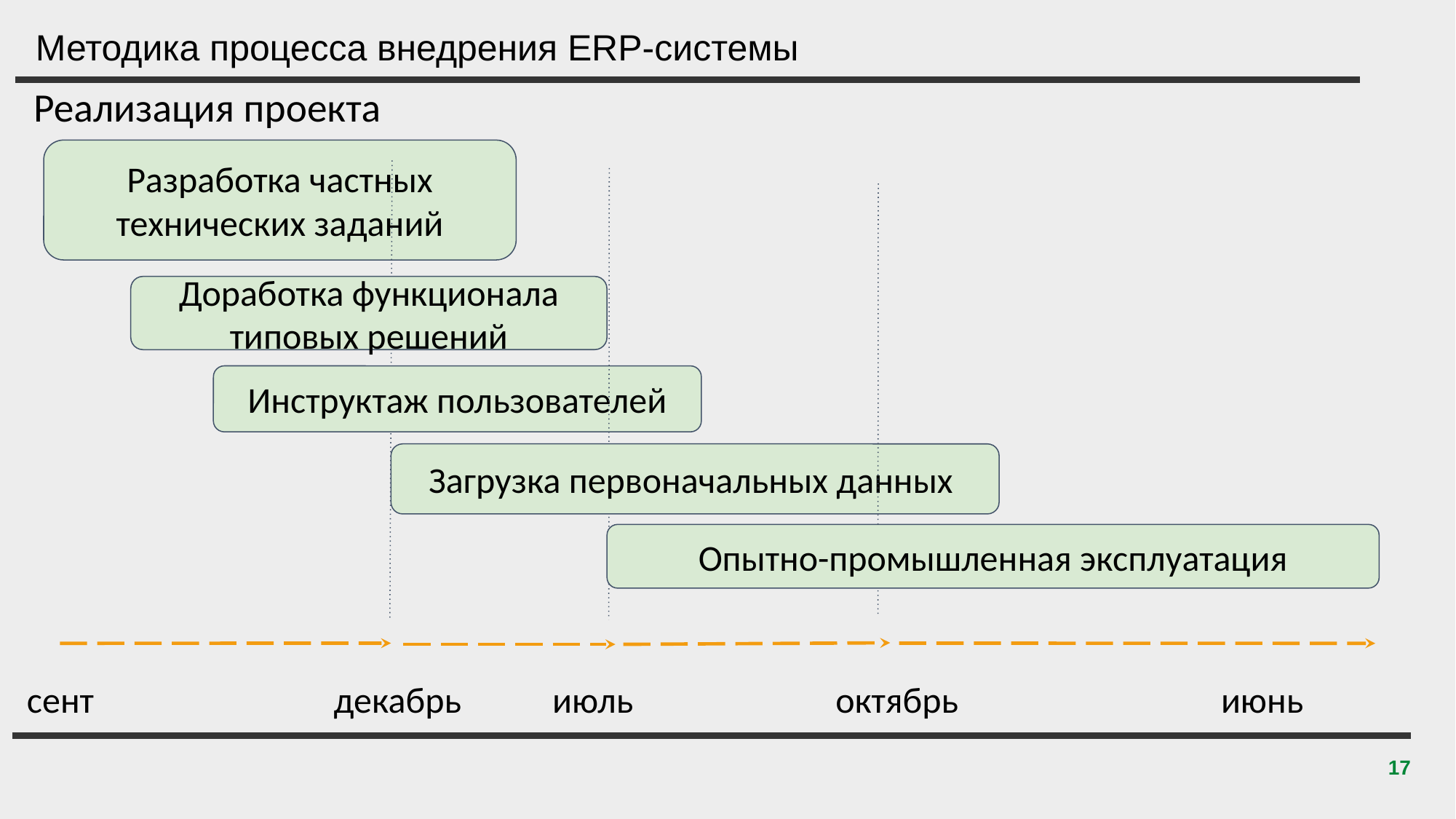

Методика процесса внедрения ERP-системы
# Реализация проекта
Разработка частных технических заданий

Доработка функционала типовых решений
Инструктаж пользователей
Загрузка первоначальных данных
Опытно-промышленная эксплуатация
сент
декабрь
июль
октябрь
июнь
17